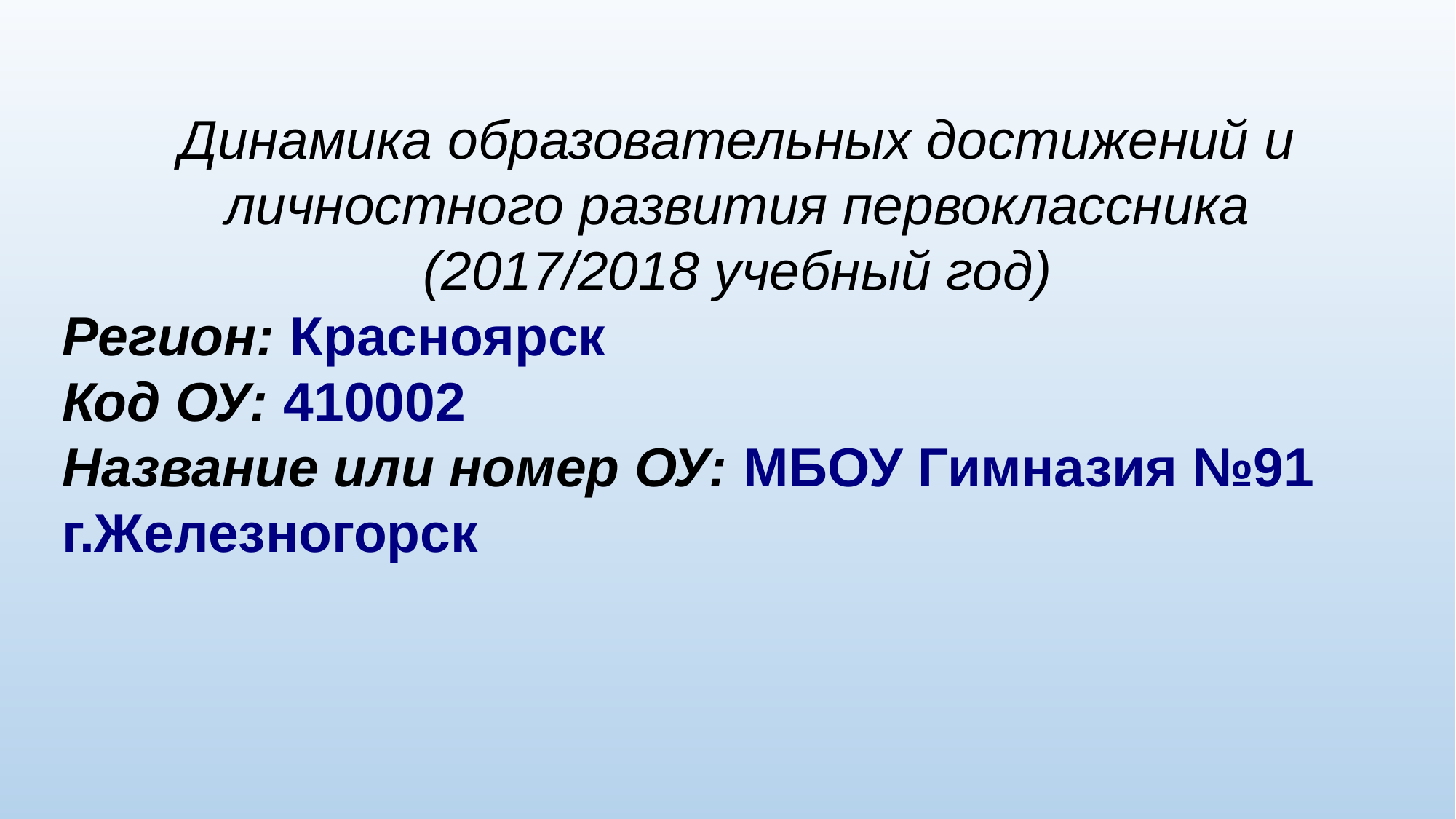

Динамика образовательных достижений и личностного развития первоклассника
(2017/2018 учебный год)
Регион: Красноярск
Код ОУ: 410002
Название или номер ОУ: МБОУ Гимназия №91 г.Железногорск